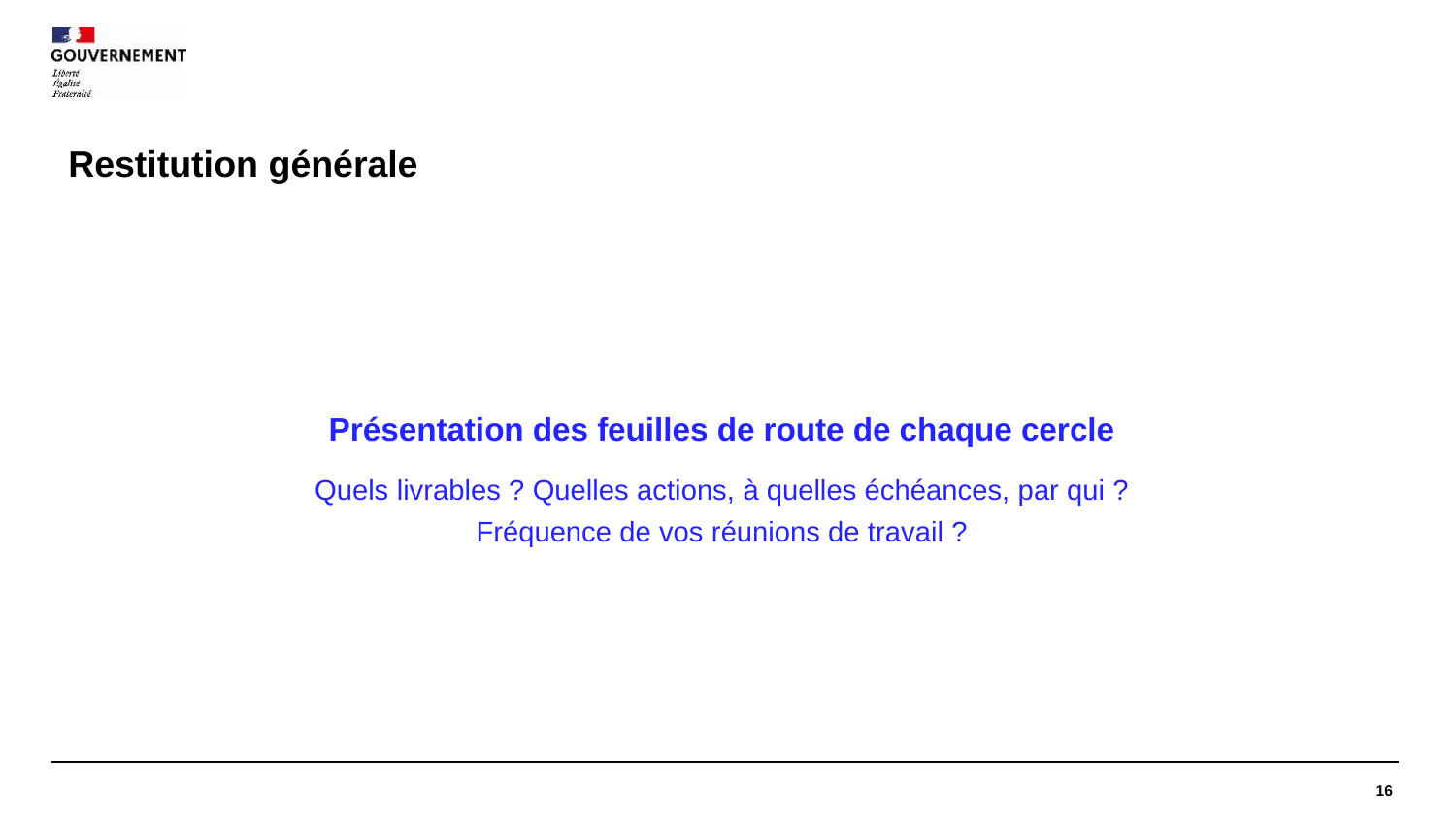

# Restitution générale
Présentation des feuilles de route de chaque cercle
Quels livrables ? Quelles actions, à quelles échéances, par qui ?
Fréquence de vos réunions de travail ?
16